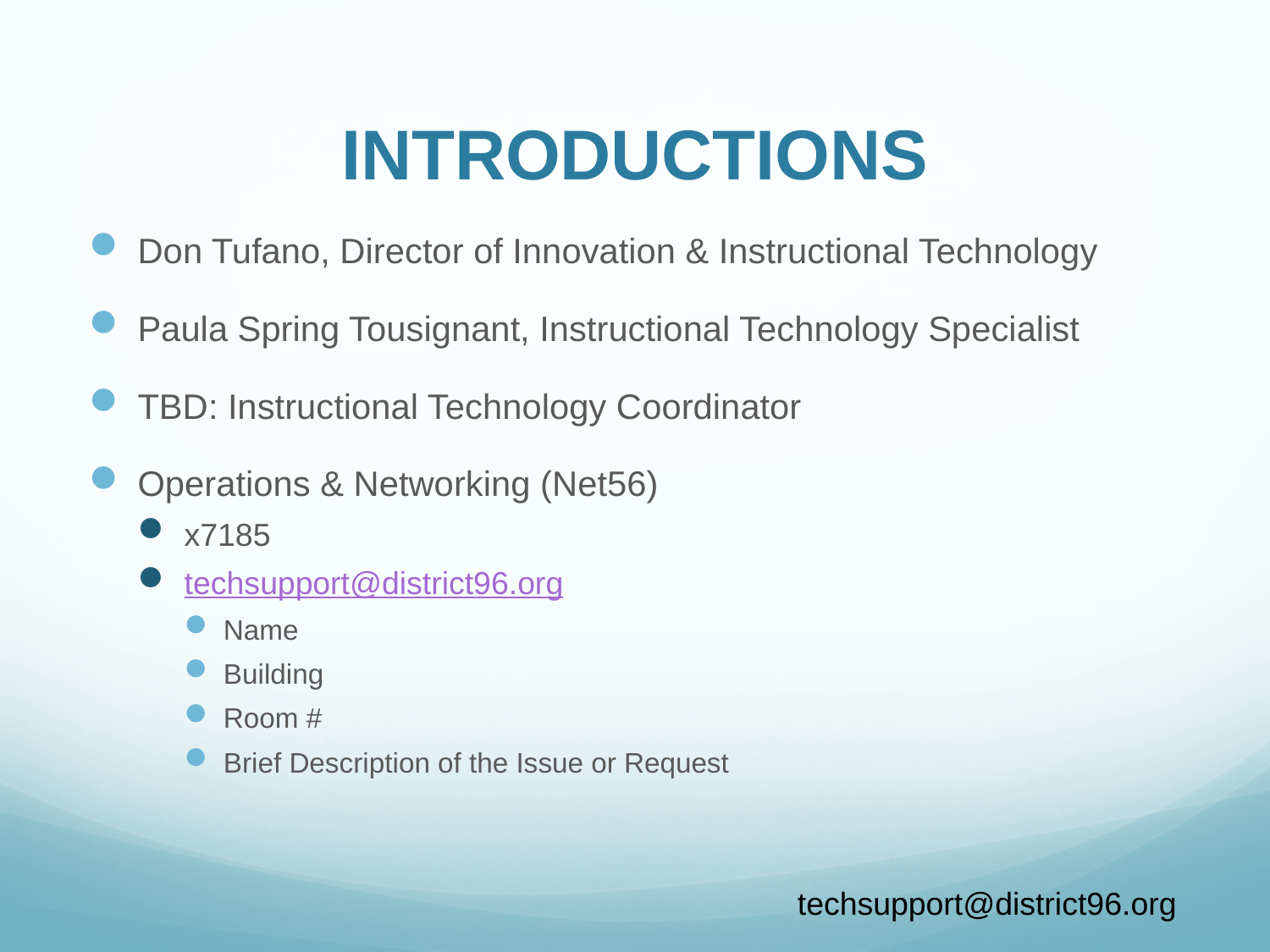

# Introductions
Don Tufano, Director of Innovation & Instructional Technology
Paula Spring Tousignant, Instructional Technology Specialist
TBD: Instructional Technology Coordinator
Operations & Networking (Net56)
x7185
techsupport@district96.org
Name
Building
Room #
Brief Description of the Issue or Request

techsupport@district96.org